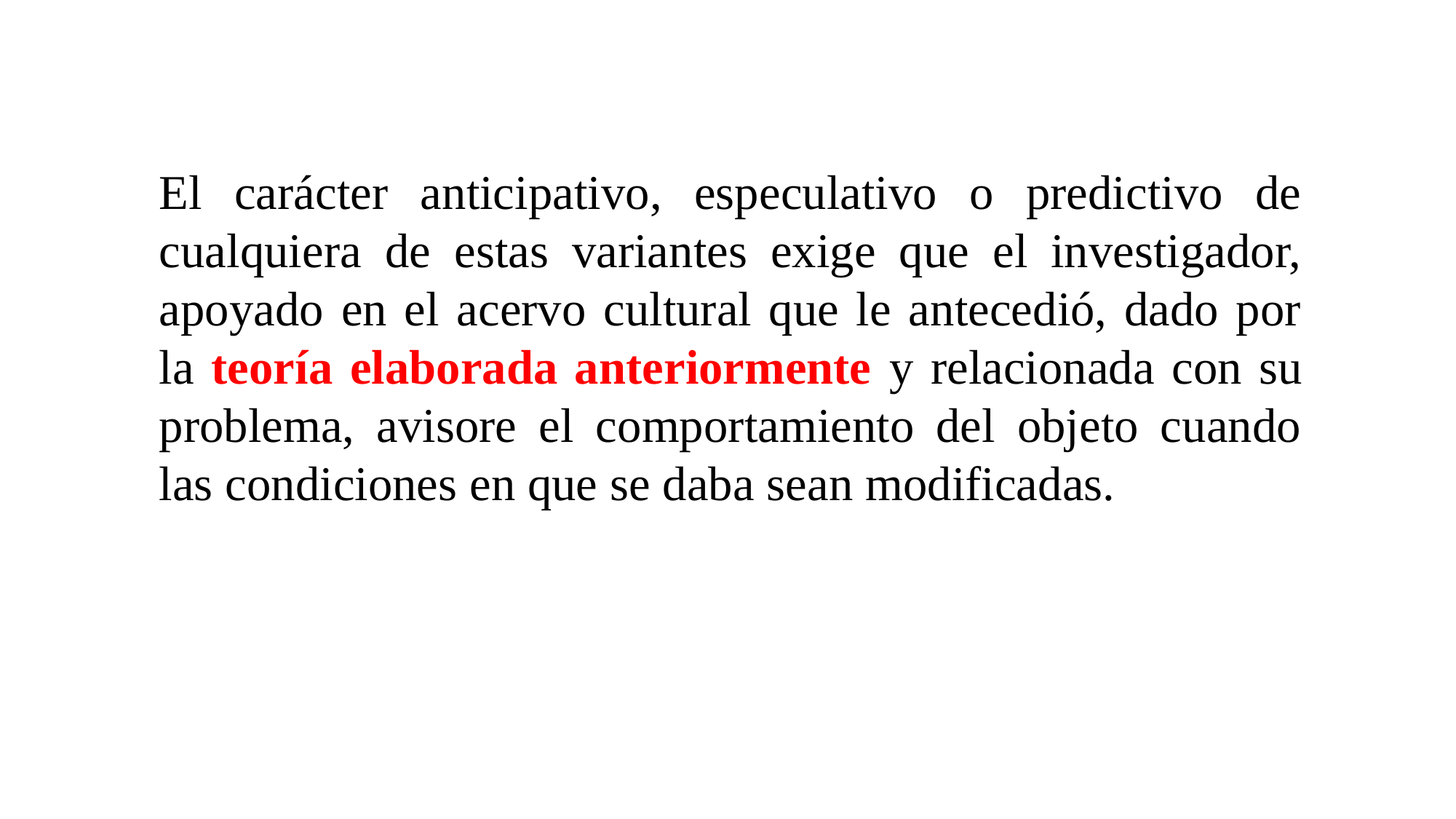

El carácter anticipativo, especulativo o predictivo de cualquie­ra de estas variantes exige que el investigador, apoyado en el acervo cultural que le antecedió, dado por la teoría elaborada anteriormente y relacionada con su problema, avisore el comportamiento del objeto cuando las condiciones en que se daba sean modificadas.